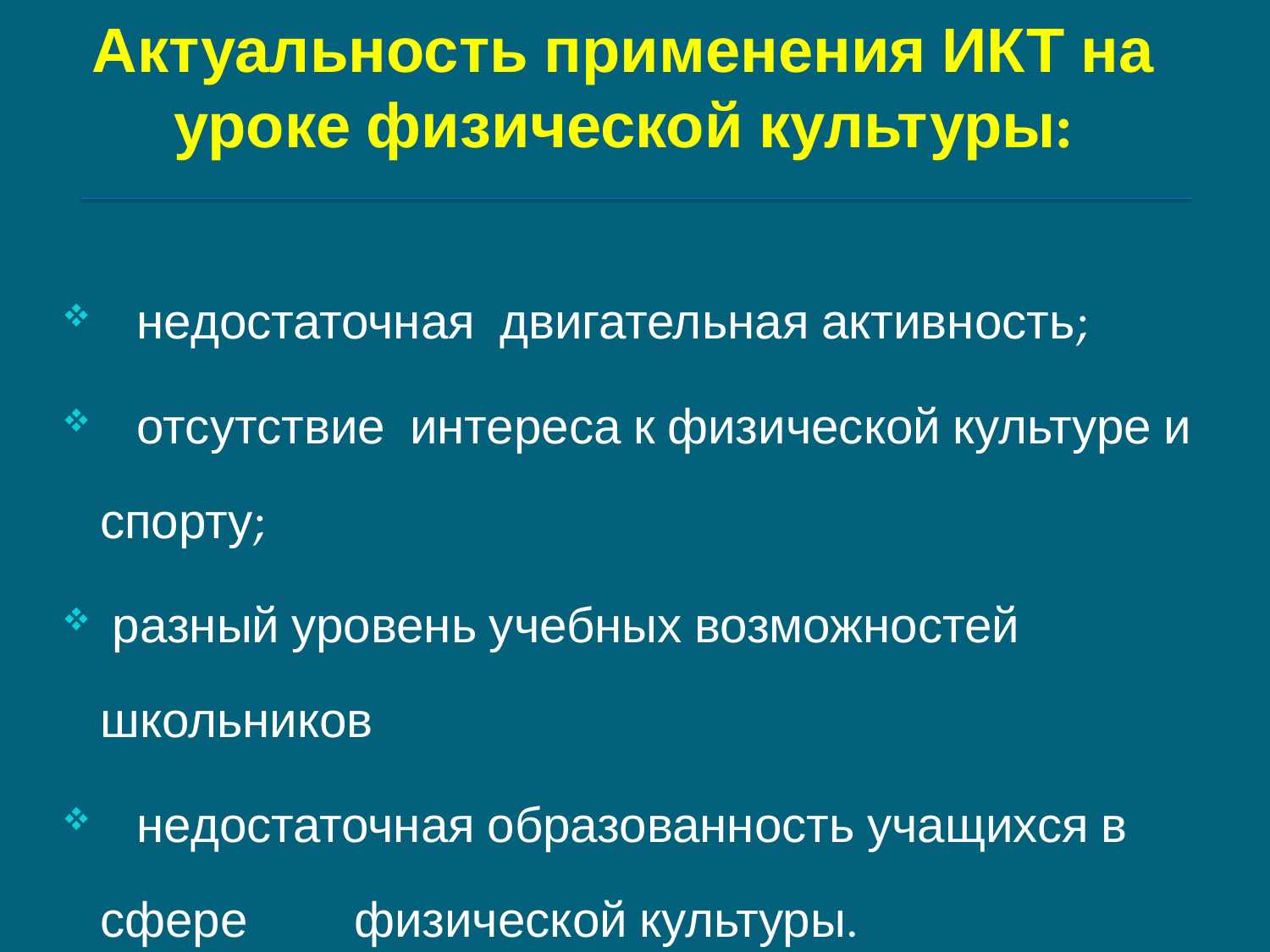

# Актуальность применения ИКТ на уроке физической культуры:
   недостаточная  двигательная активность;
   отсутствие  интереса к физической культуре и  	спорту;
 разный уровень учебных возможностей школьников
   недостаточная образованность учащихся в сфере   	физической культуры.